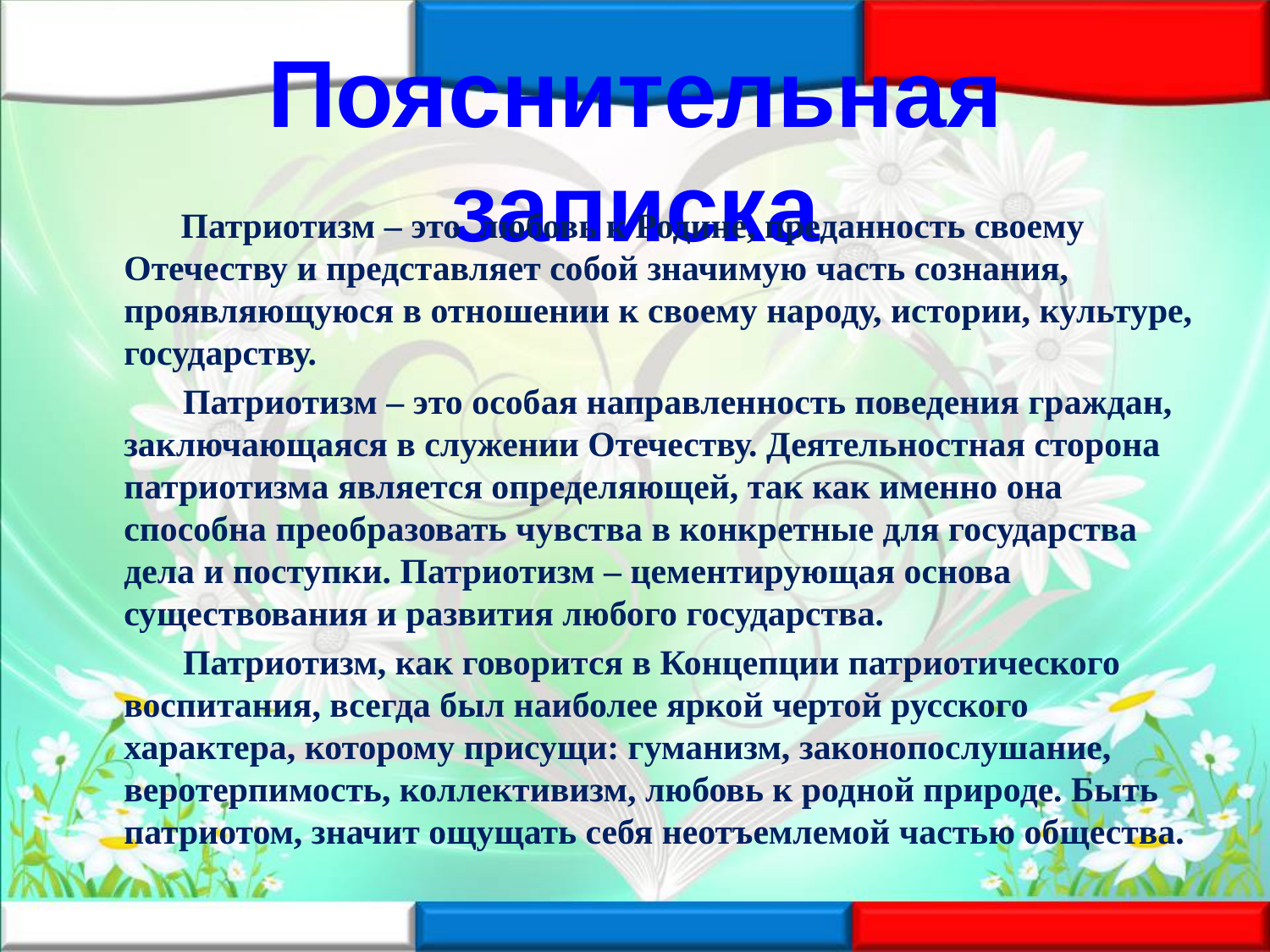

# Пояснительная записка
             Патриотизм – это  любовь к Родине, преданность своему Отечеству и представляет собой значимую часть сознания, проявляющуюся в отношении к своему народу, истории, культуре, государству.
            Патриотизм – это особая направленность поведения граждан, заключающаяся в служении Отечеству. Деятельностная сторона патриотизма является определяющей, так как именно она способна преобразовать чувства в конкретные для государства дела и поступки. Патриотизм – цементирующая основа существования и развития любого государства.
            Патриотизм, как говорится в Концепции патриотического воспитания, всегда был наиболее яркой чертой русского характера, которому присущи: гуманизм, законопослушание, веротерпимость, коллективизм, любовь к родной природе. Быть патриотом, значит ощущать себя неотъемлемой частью общества.